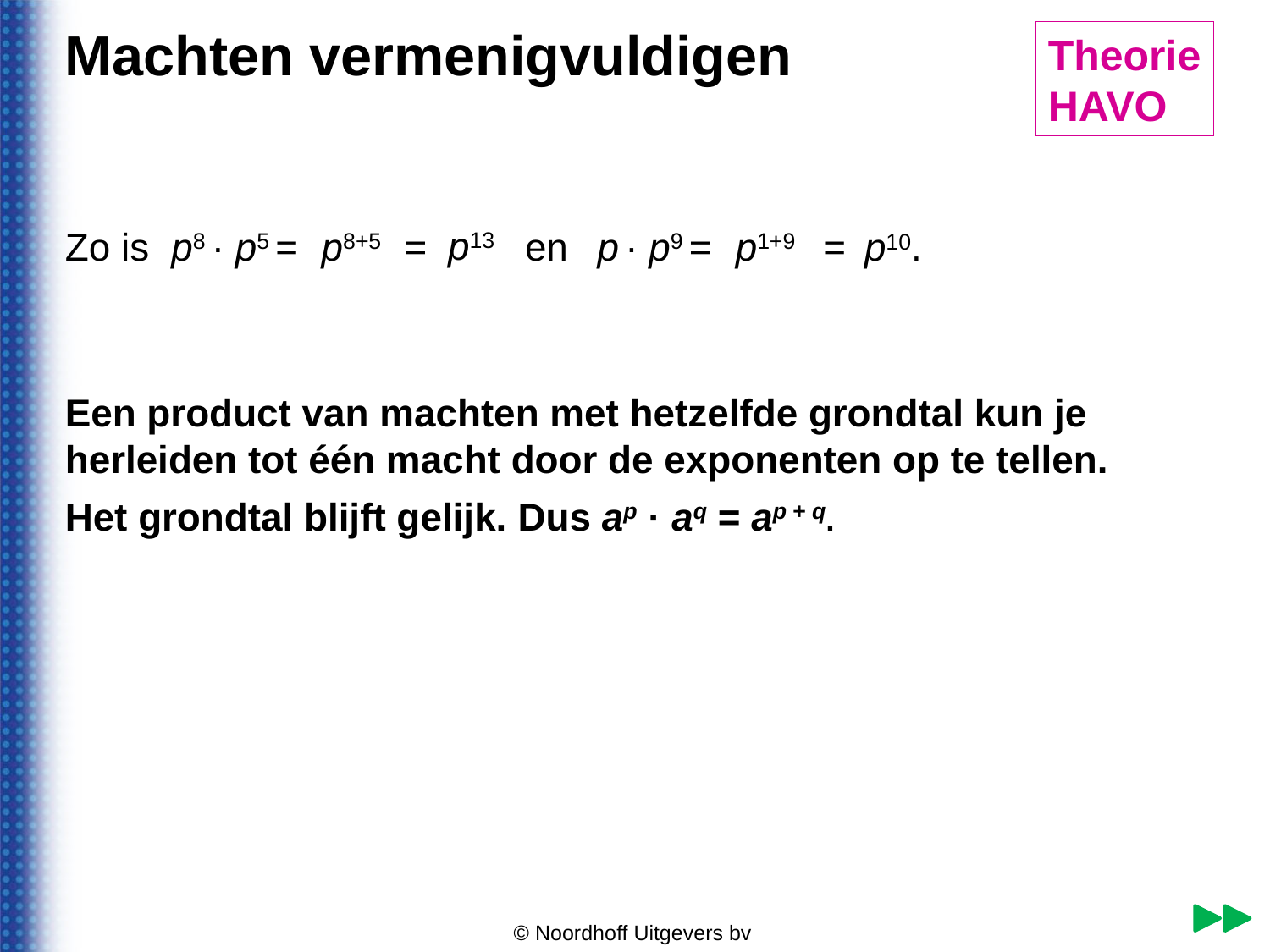

Machten vermenigvuldigen
Theorie
HAVO
© Noordhoff Uitgevers bv

p13
p8 · p5 =
p8+5
=
p · p9 =
p1+9
=
Zo is
en
p10.
Een product van machten met hetzelfde grondtal kun je herleiden tot één macht door de exponenten op te tellen.
Het grondtal blijft gelijk. Dus ap · aq = ap + q.

© Noordhoff Uitgevers bv